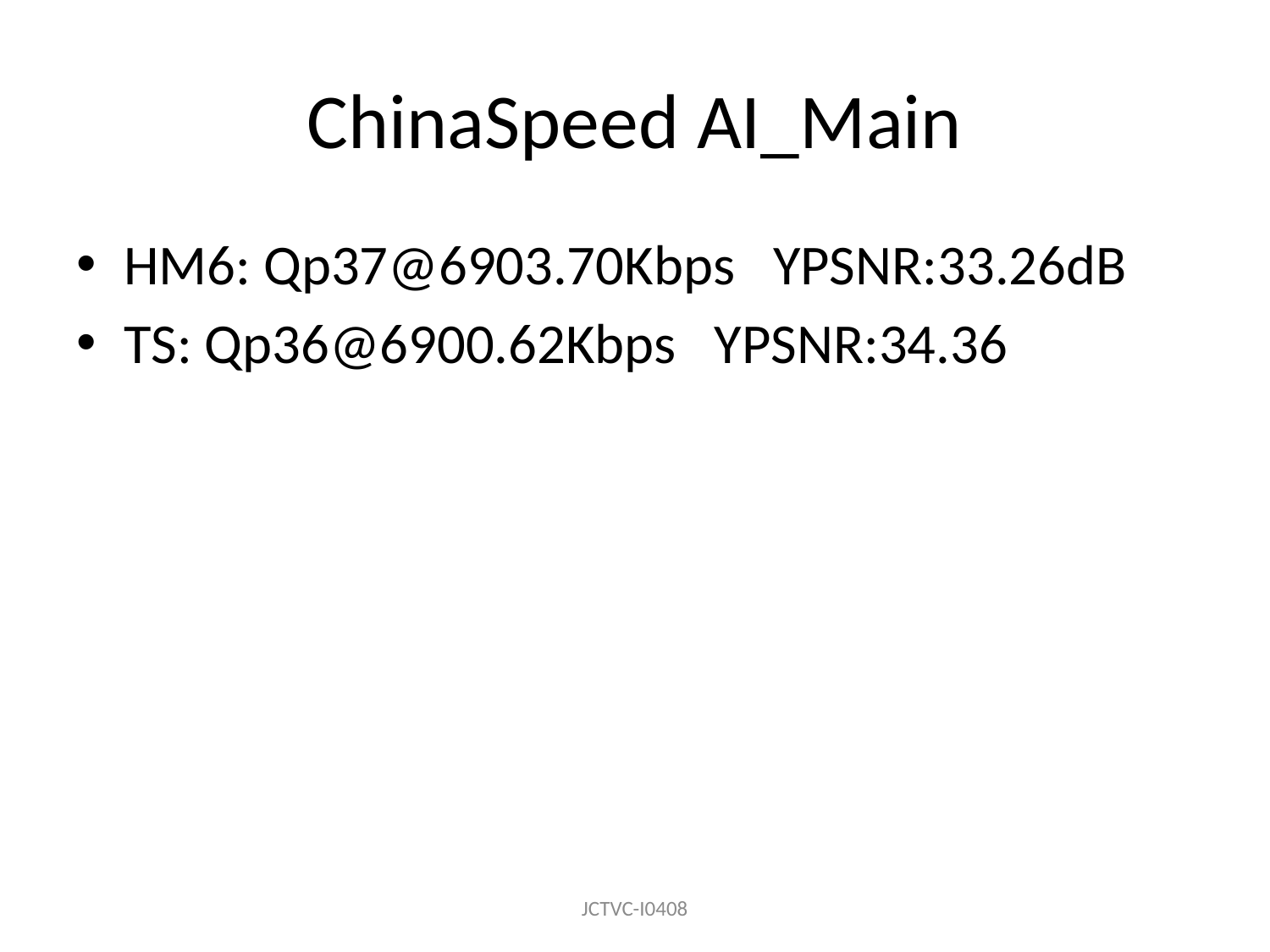

# ChinaSpeed AI_Main
HM6: Qp37@6903.70Kbps   YPSNR:33.26dB
TS: Qp36@6900.62Kbps   YPSNR:34.36
JCTVC-I0408